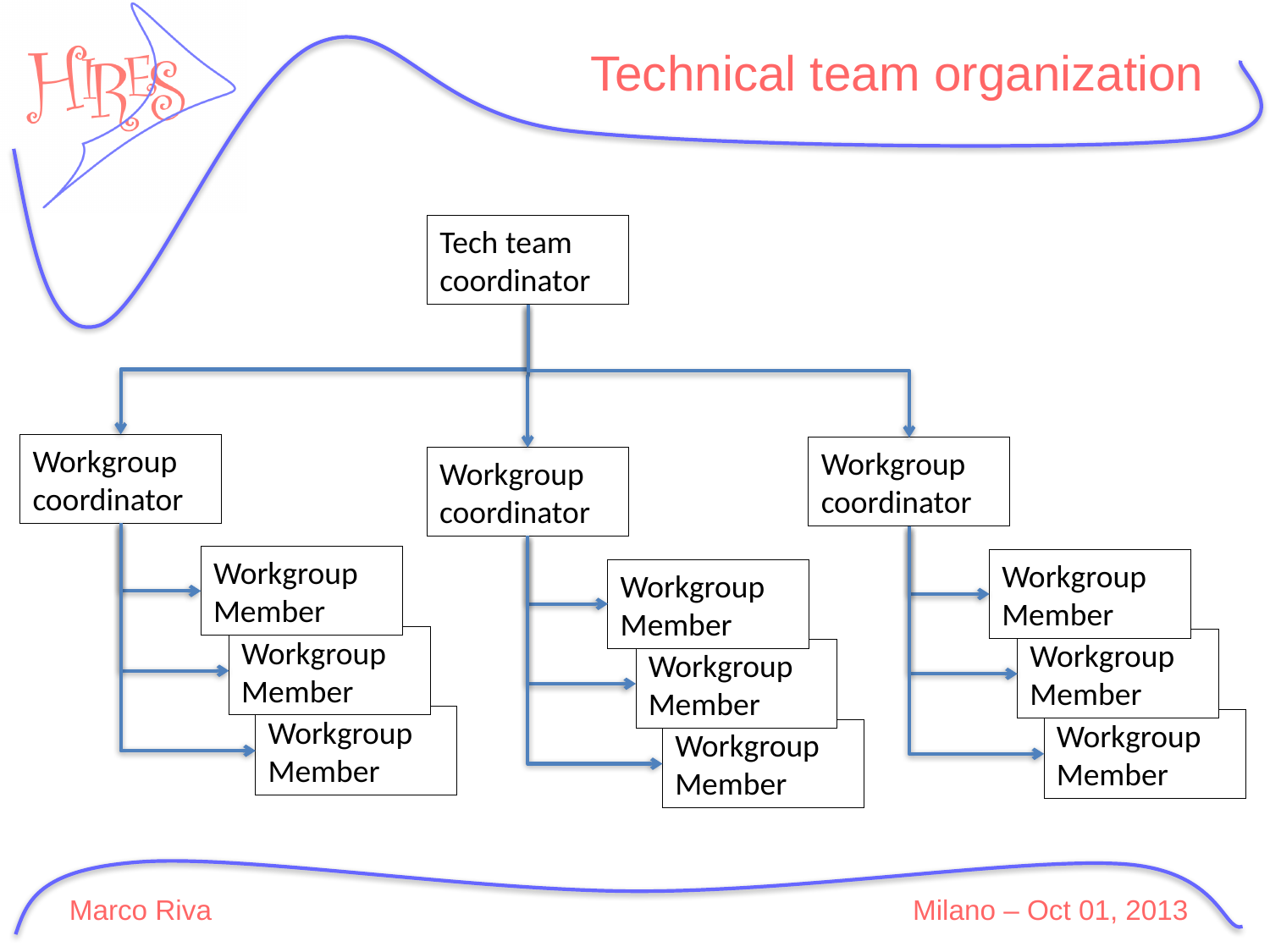

# Technical team organization
Tech team coordinator
Workgroup coordinator
Workgroup coordinator
Workgroup coordinator
Workgroup Member
Workgroup Member
Workgroup Member
Workgroup Member
Workgroup Member
Workgroup Member
Workgroup Member
Workgroup Member
Workgroup Member